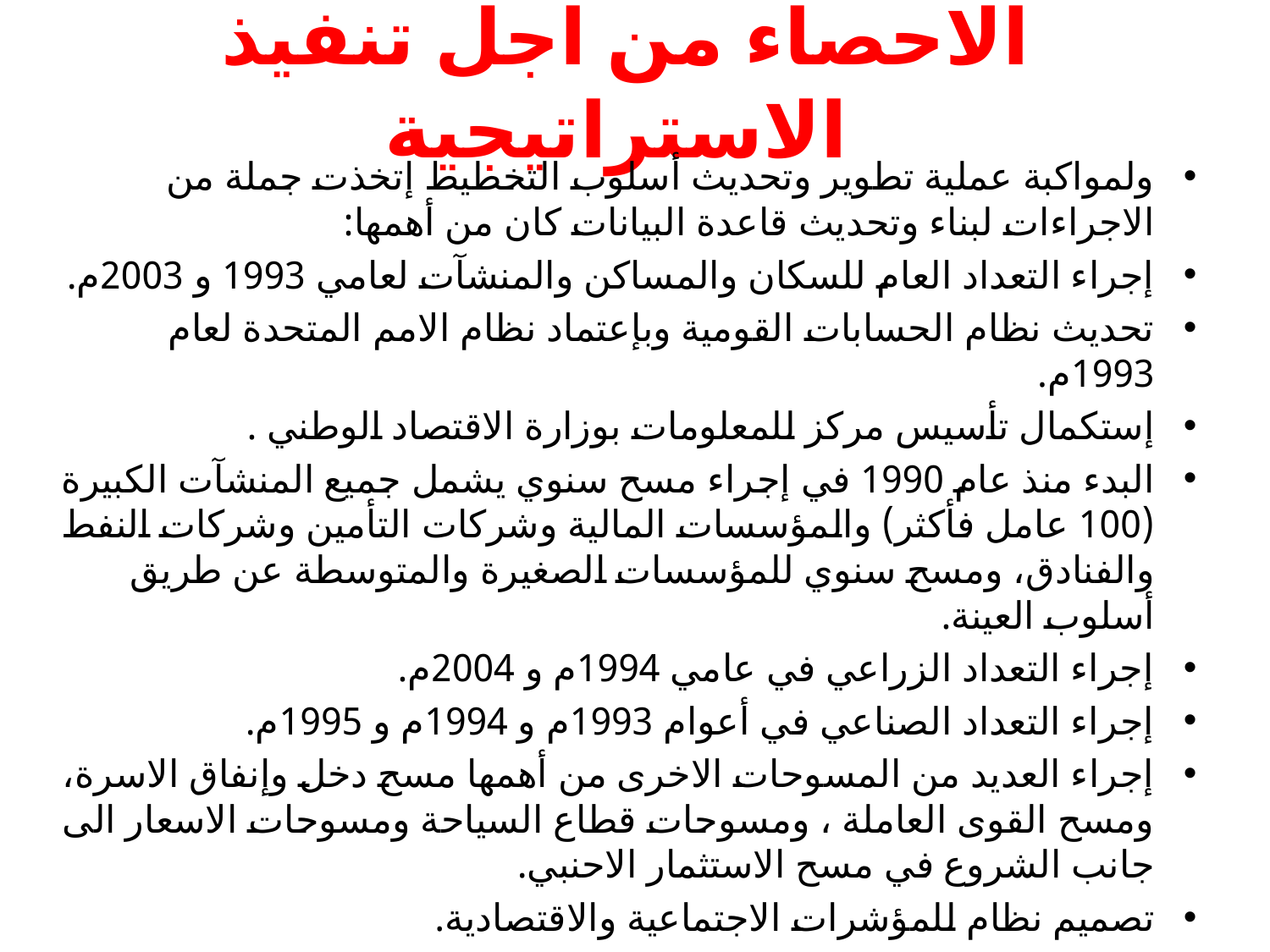

# الاحصاء من اجل تنفيذ الاستراتيجية
ولمواكبة عملية تطوير وتحديث أسلوب التخطيط إتخذت جملة من الاجراءات لبناء وتحديث قاعدة البيانات كان من أهمها:
إجراء التعداد العام للسكان والمساكن والمنشآت لعامي 1993 و 2003م.
تحديث نظام الحسابات القومية وبإعتماد نظام الامم المتحدة لعام 1993م.
إستكمال تأسيس مركز للمعلومات بوزارة الاقتصاد الوطني .
البدء منذ عام 1990 في إجراء مسح سنوي يشمل جميع المنشآت الكبيرة (100 عامل فأكثر) والمؤسسات المالية وشركات التأمين وشركات النفط والفنادق، ومسح سنوي للمؤسسات الصغيرة والمتوسطة عن طريق أسلوب العينة.
إجراء التعداد الزراعي في عامي 1994م و 2004م.
إجراء التعداد الصناعي في أعوام 1993م و 1994م و 1995م.
إجراء العديد من المسوحات الاخرى من أهمها مسح دخل وإنفاق الاسرة، ومسح القوى العاملة ، ومسوحات قطاع السياحة ومسوحات الاسعار الى جانب الشروع في مسح الاستثمار الاحنبي.
تصميم نظام للمؤشرات الاجتماعية والاقتصادية.